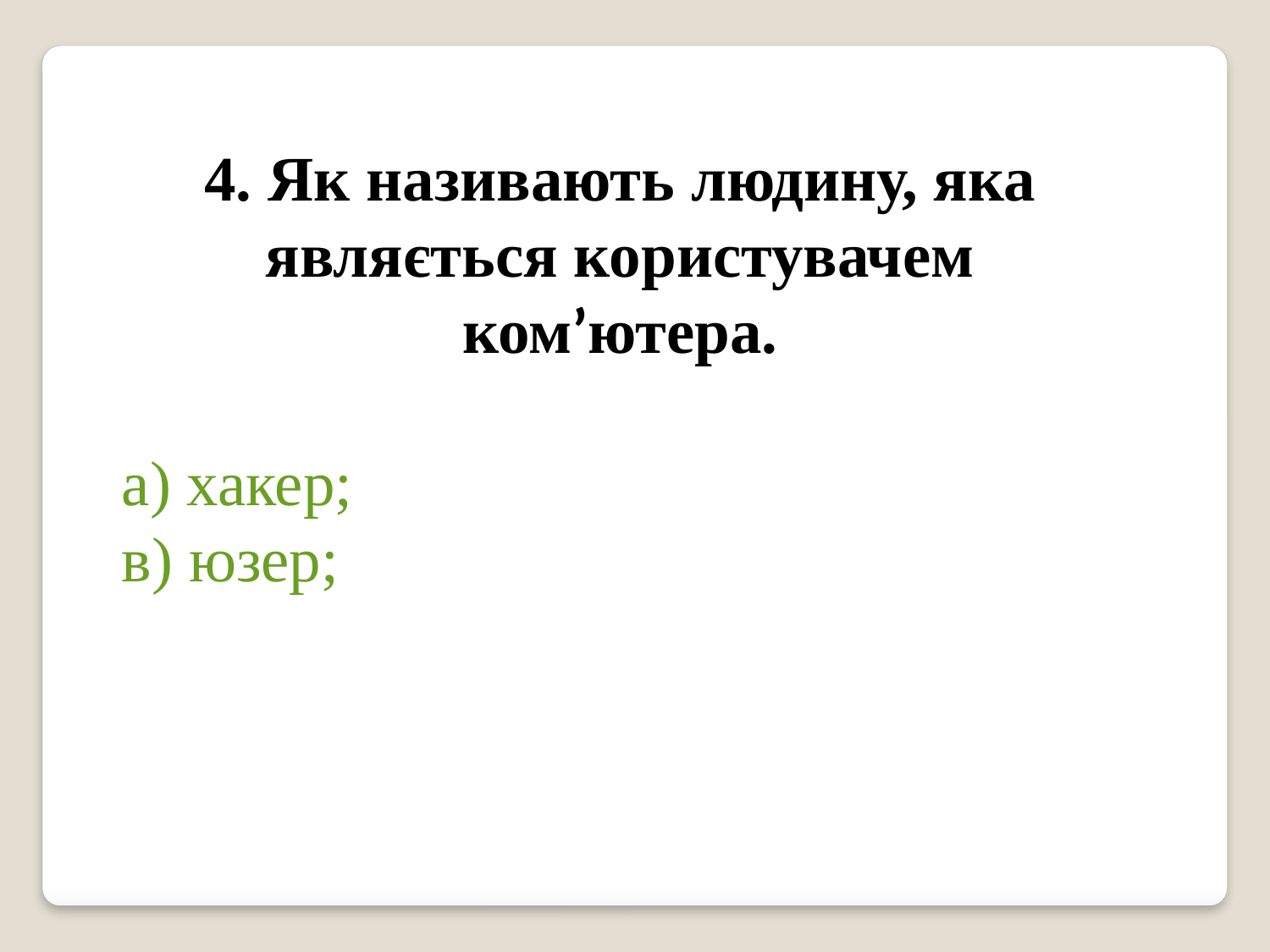

4. Як називають людину, яка являється користувачем ком’ютера.

а) хакер;
в) юзер;